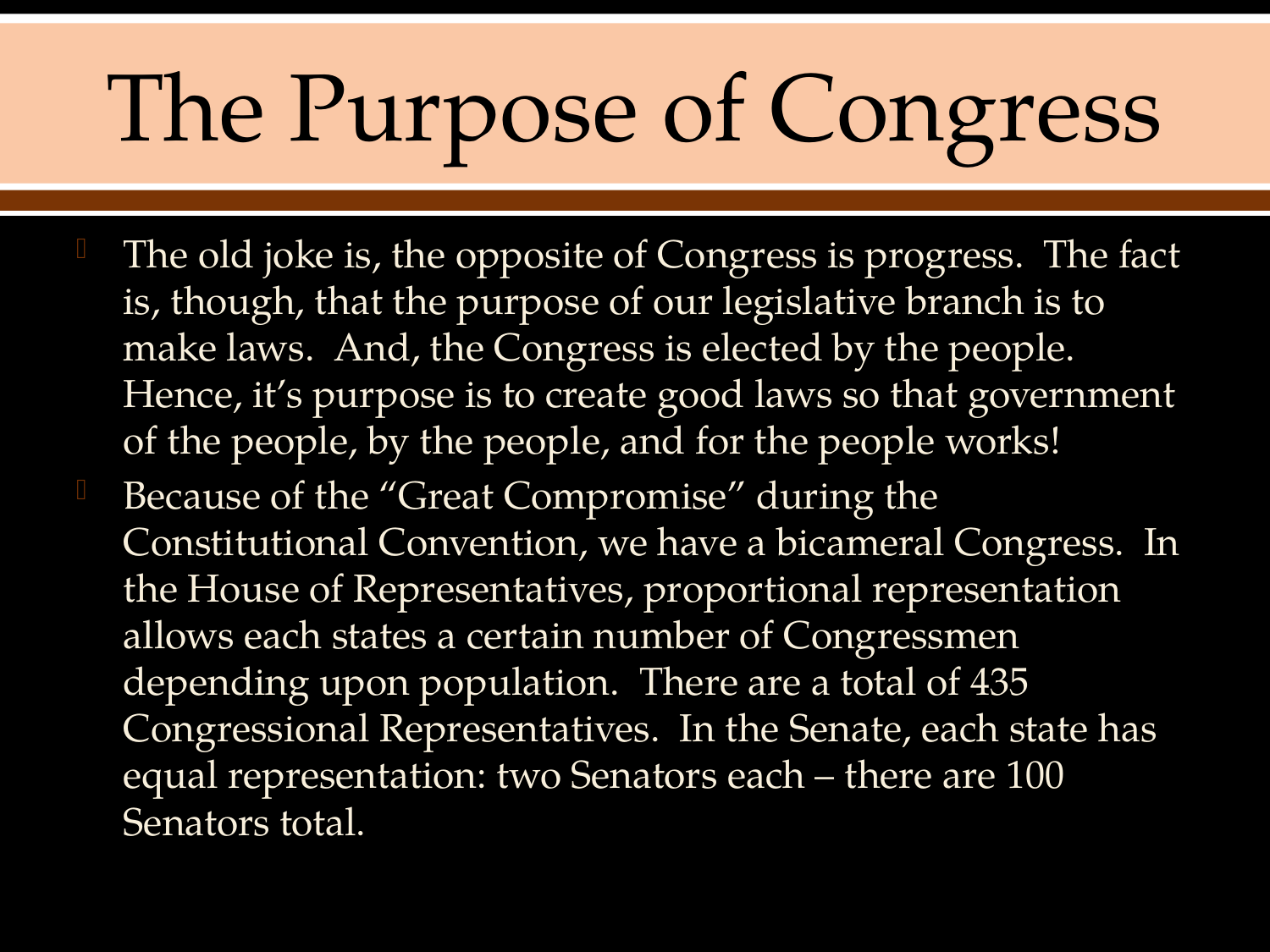

# The Purpose of Congress
The old joke is, the opposite of Congress is progress.  The fact is, though, that the purpose of our legislative branch is to make laws.  And, the Congress is elected by the people.  Hence, it’s purpose is to create good laws so that government of the people, by the people, and for the people works!
Because of the “Great Compromise” during the Constitutional Convention, we have a bicameral Congress.  In the House of Representatives, proportional representation allows each states a certain number of Congressmen depending upon population.  There are a total of 435 Congressional Representatives.  In the Senate, each state has equal representation: two Senators each – there are 100 Senators total.